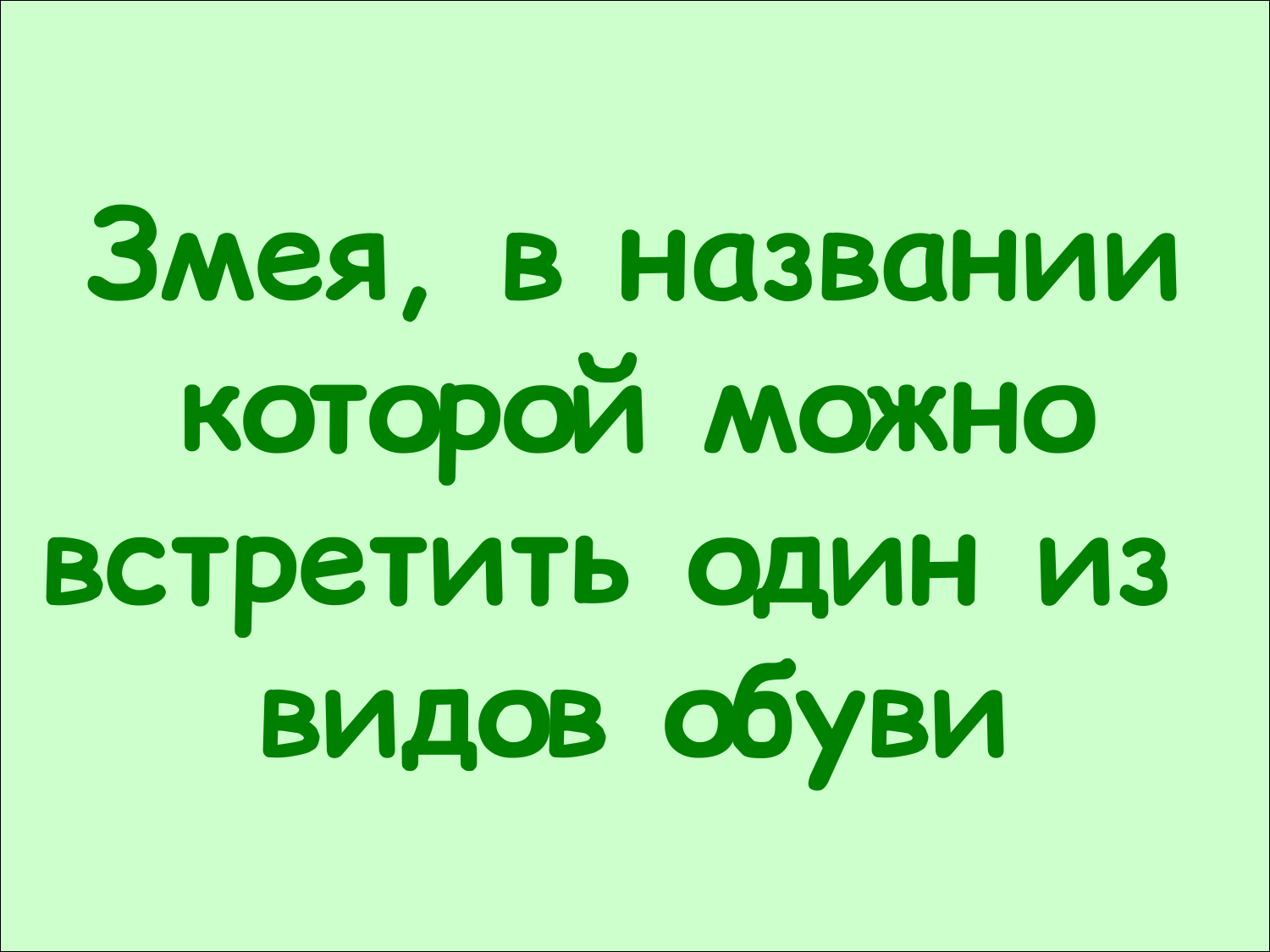

Змея, в названии
которой можно
встретить один из
видов обуви